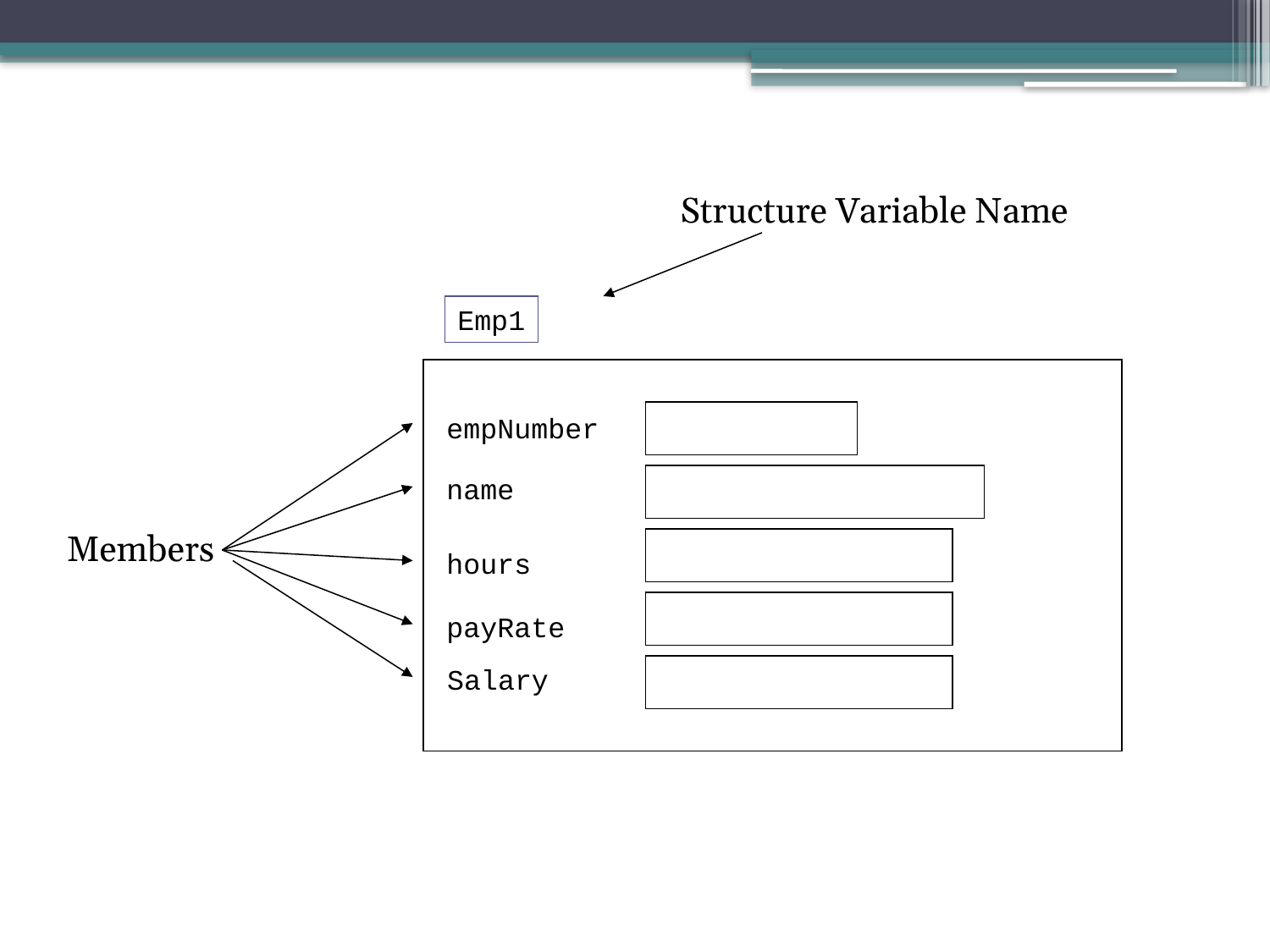

Structure Variable Name

Emp1

empNumber
name

hours

payRate
Salary

Members

8